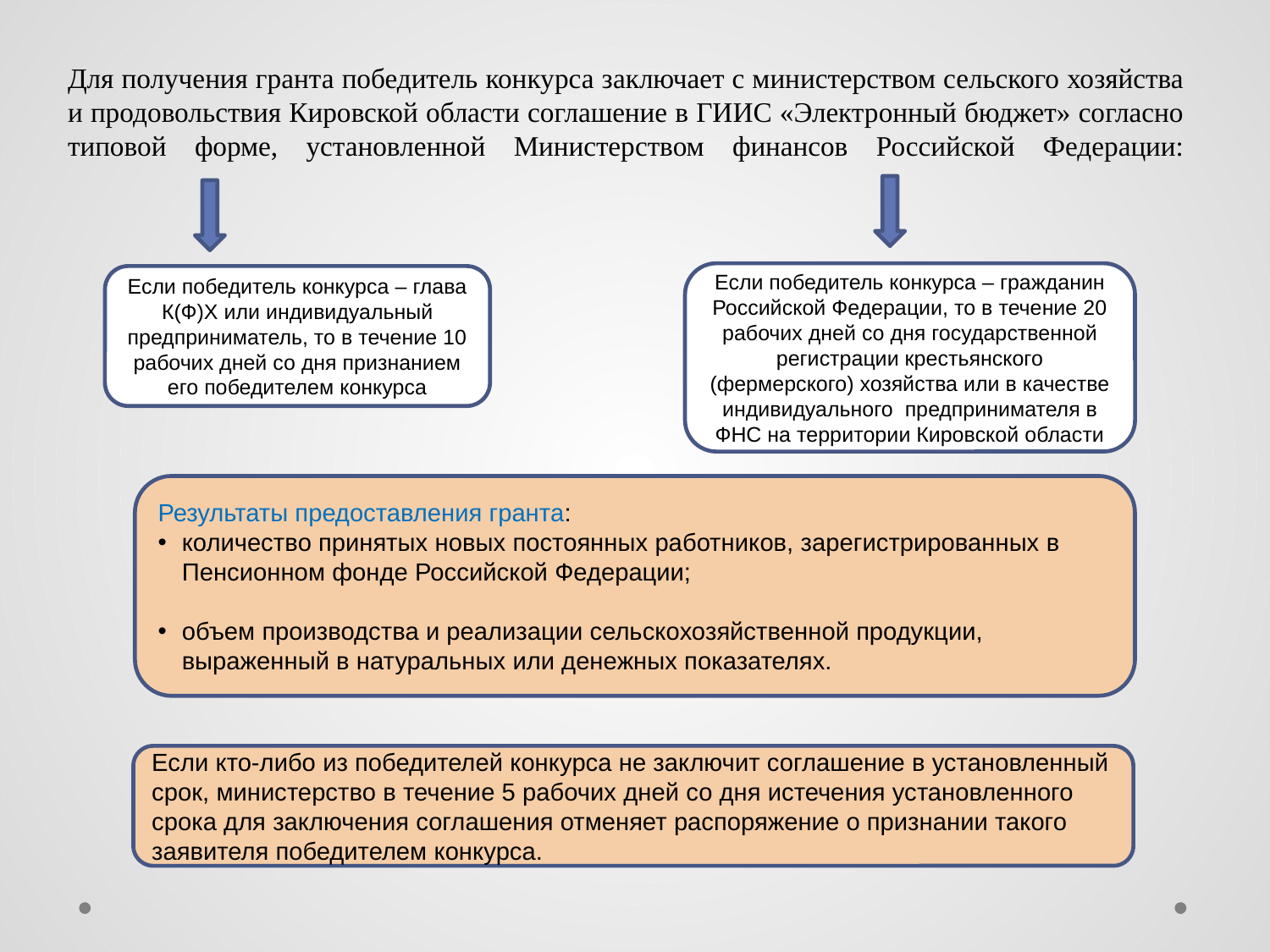

# Для получения гранта победитель конкурса заключает с министерством сельского хозяйства и продовольствия Кировской области соглашение в ГИИС «Электронный бюджет» согласно типовой форме, установленной Министерством финансов Российской Федерации:

Если победитель конкурса – гражданин Российской Федерации, то в течение 20 рабочих дней со дня государственной регистрации крестьянского (фермерского) хозяйства или в качестве индивидуального  предпринимателя в ФНС на территории Кировской области
Если победитель конкурса – глава К(Ф)Х или индивидуальный предприниматель, то в течение 10 рабочих дней со дня признанием его победителем конкурса
Результаты предоставления гранта:
количество принятых новых постоянных работников, зарегистрированных в Пенсионном фонде Российской Федерации;

объем производства и реализации сельскохозяйственной продукции, выраженный в натуральных или денежных показателях.
Если кто-либо из победителей конкурса не заключит соглашение в установленный срок, министерство в течение 5 рабочих дней со дня истечения установленного срока для заключения соглашения отменяет распоряжение о признании такого заявителя победителем конкурса.